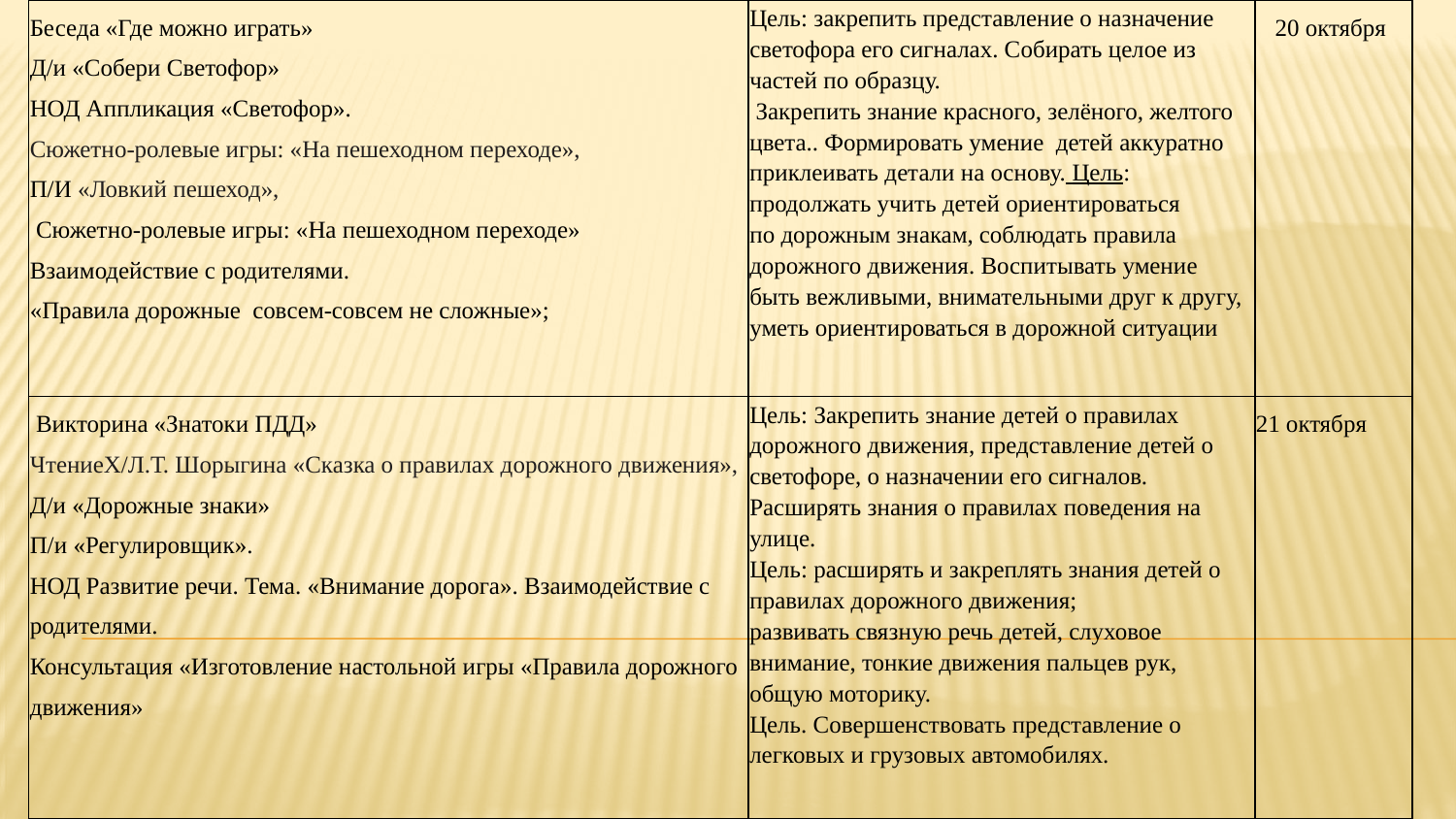

| Беседа «Где можно играть» Д/и «Собери Светофор» НОД Аппликация «Светофор». Сюжетно-ролевые игры: «На пешеходном переходе», П/И «Ловкий пешеход», Сюжетно-ролевые игры: «На пешеходном переходе» Взаимодействие с родителями. «Правила дорожные совсем-совсем не сложные»; | Цель: закрепить представление о назначение светофора его сигналах. Собирать целое из частей по образцу. Закрепить знание красного, зелёного, желтого цвета.. Формировать умение  детей аккуратно приклеивать детали на основу. Цель: продолжать учить детей ориентироваться по дорожным знакам, соблюдать правила дорожного движения. Воспитывать умение быть вежливыми, внимательными друг к другу, уметь ориентироваться в дорожной ситуации | 20 октября |
| --- | --- | --- |
| Викторина «Знатоки ПДД» ЧтениеХ/Л.Т. Шорыгина «Сказка о правилах дорожного движения», Д/и «Дорожные знаки» П/и «Регулировщик». НОД Развитие речи. Тема. «Внимание дорога». Взаимодействие с родителями. Консультация «Изготовление настольной игры «Правила дорожного движения» | Цель: Закрепить знание детей о правилах дорожного движения, представление детей о светофоре, о назначении его сигналов. Расширять знания о правилах поведения на улице. Цель: расширять и закреплять знания детей о правилах дорожного движения; развивать связную речь детей, слуховое внимание, тонкие движения пальцев рук, общую моторику. Цель. Совершенствовать представление о легковых и грузовых автомобилях. | 21 октября |